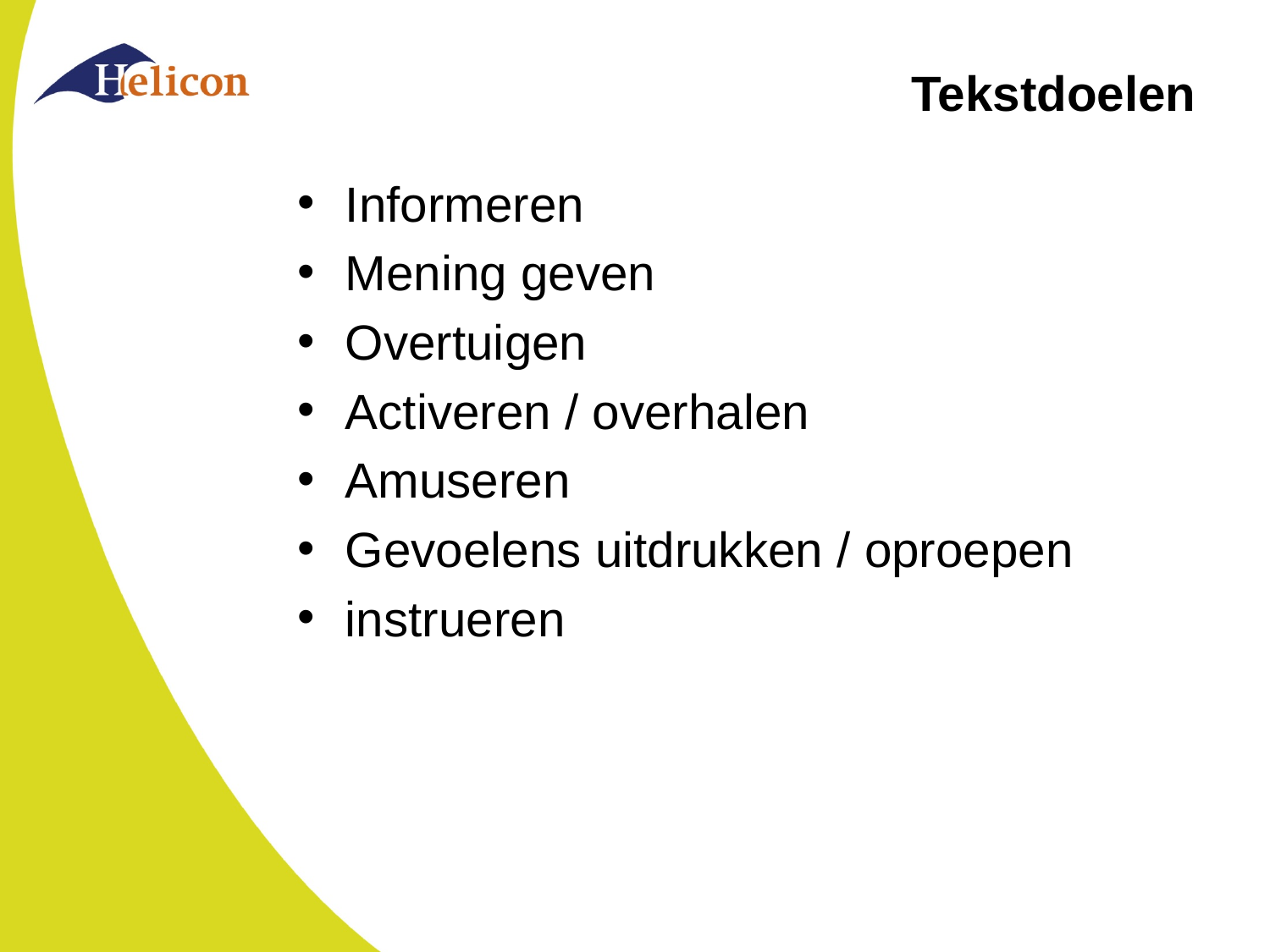

# Tekstdoelen
Informeren
Mening geven
Overtuigen
Activeren / overhalen
Amuseren
Gevoelens uitdrukken / oproepen
instrueren